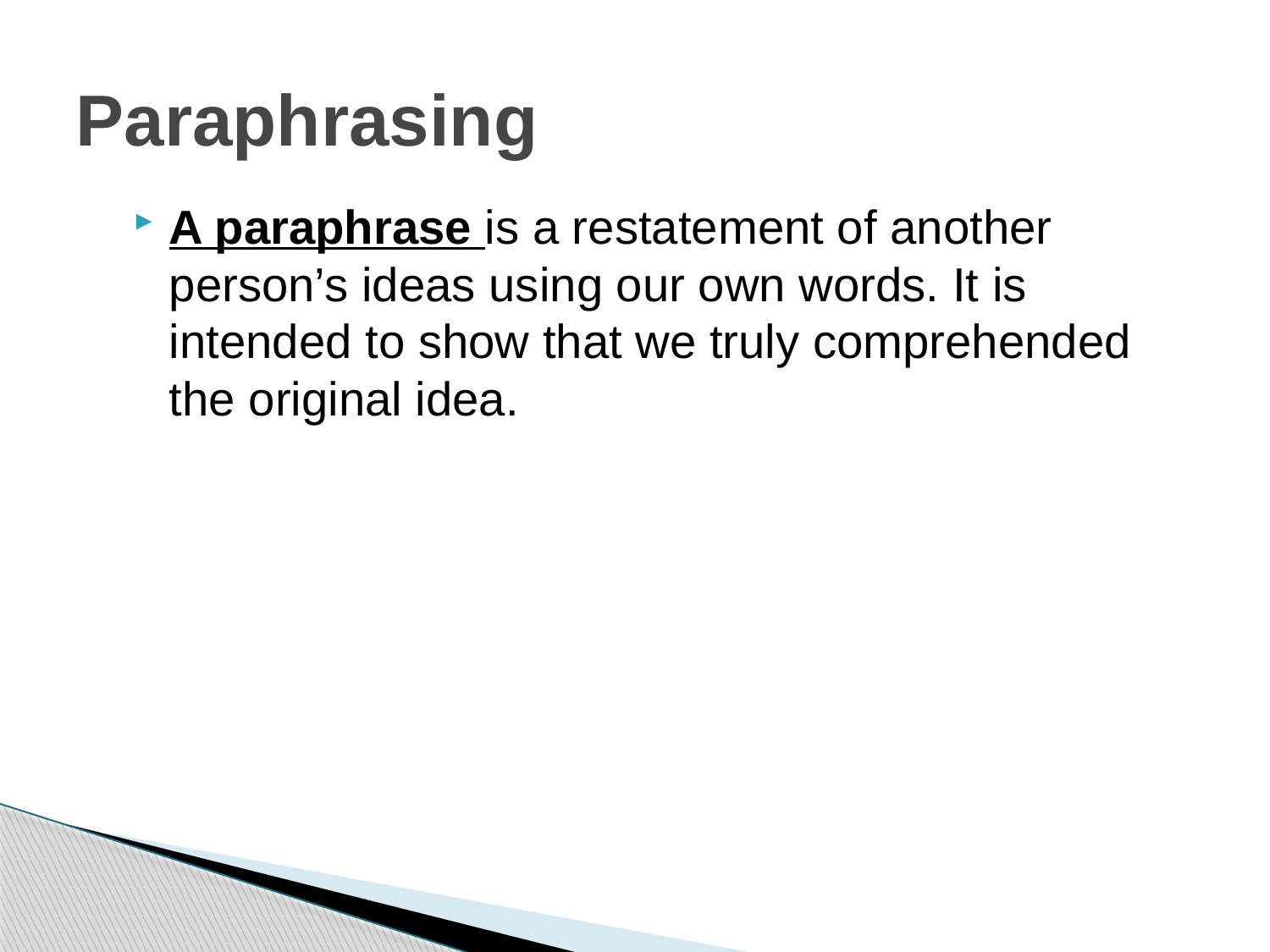

# Paraphrasing
A paraphrase is a restatement of another person’s ideas using our own words. It is intended to show that we truly comprehended the original idea.